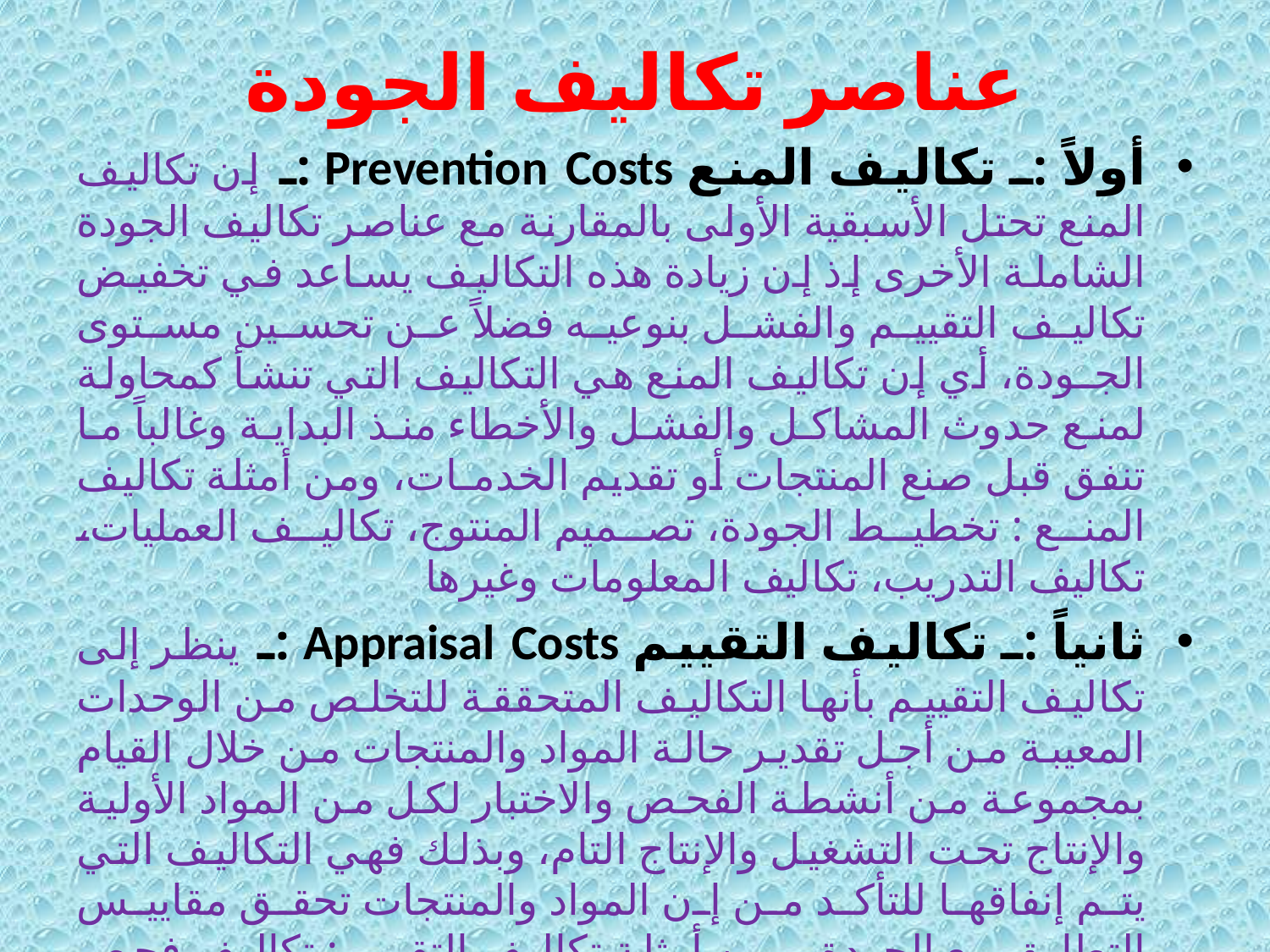

# عناصر تكاليف الجودة
أولاً :ـ تكاليف المنع Prevention Costs :ـ إن تكاليف المنع تحتل الأسبقية الأولى بالمقارنة مع عناصر تكاليف الجودة الشاملة الأخرى إذ إن زيادة هذه التكاليف يساعد في تخفيض تكاليف التقييم والفشل بنوعيه فضلاً عن تحسين مستوى الجـودة، أي إن تكاليف المنع هي التكاليف التي تنشأ كمحاولة لمنع حدوث المشاكل والفشل والأخطاء منذ البداية وغالباً ما تنفق قبل صنع المنتجات أو تقديم الخدمـات، ومن أمثلة تكاليف المنع : تخطيط الجودة، تصميم المنتوج، تكاليف العمليات، تكاليف التدريب، تكاليف المعلومات وغيرها
ثانياً :ـ تكاليف التقييم Appraisal Costs :ـ ينظر إلى تكاليف التقييم بأنها التكاليف المتحققة للتخلص من الوحدات المعيبة من أجل تقدير حالة المواد والمنتجات من خلال القيام بمجموعة من أنشطة الفحص والاختبار لكل من المواد الأولية والإنتاج تحت التشغيل والإنتاج التام، وبذلك فهي التكاليف التي يتم إنفاقها للتأكد من إن المواد والمنتجات تحقق مقاييس التطابق مع الجودة، ومن أمثلة تكاليف التقييم : تكاليف فحص المواد الأولية، تكاليف الفحص خلال مراحل الإنتاج، تكاليف الفحص النهائي وغيرها .